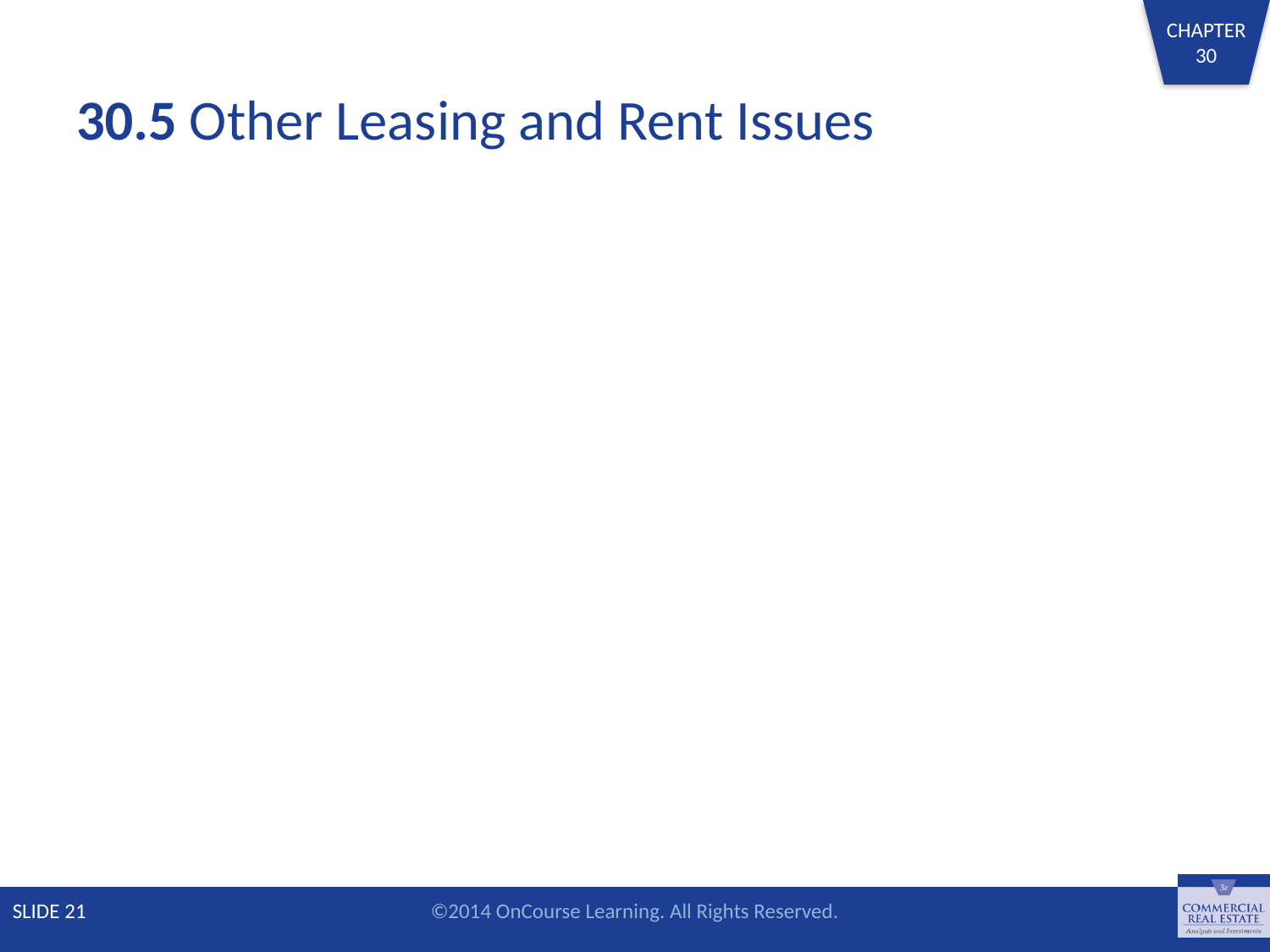

# 30.5 Other Leasing and Rent Issues

SLIDE 21